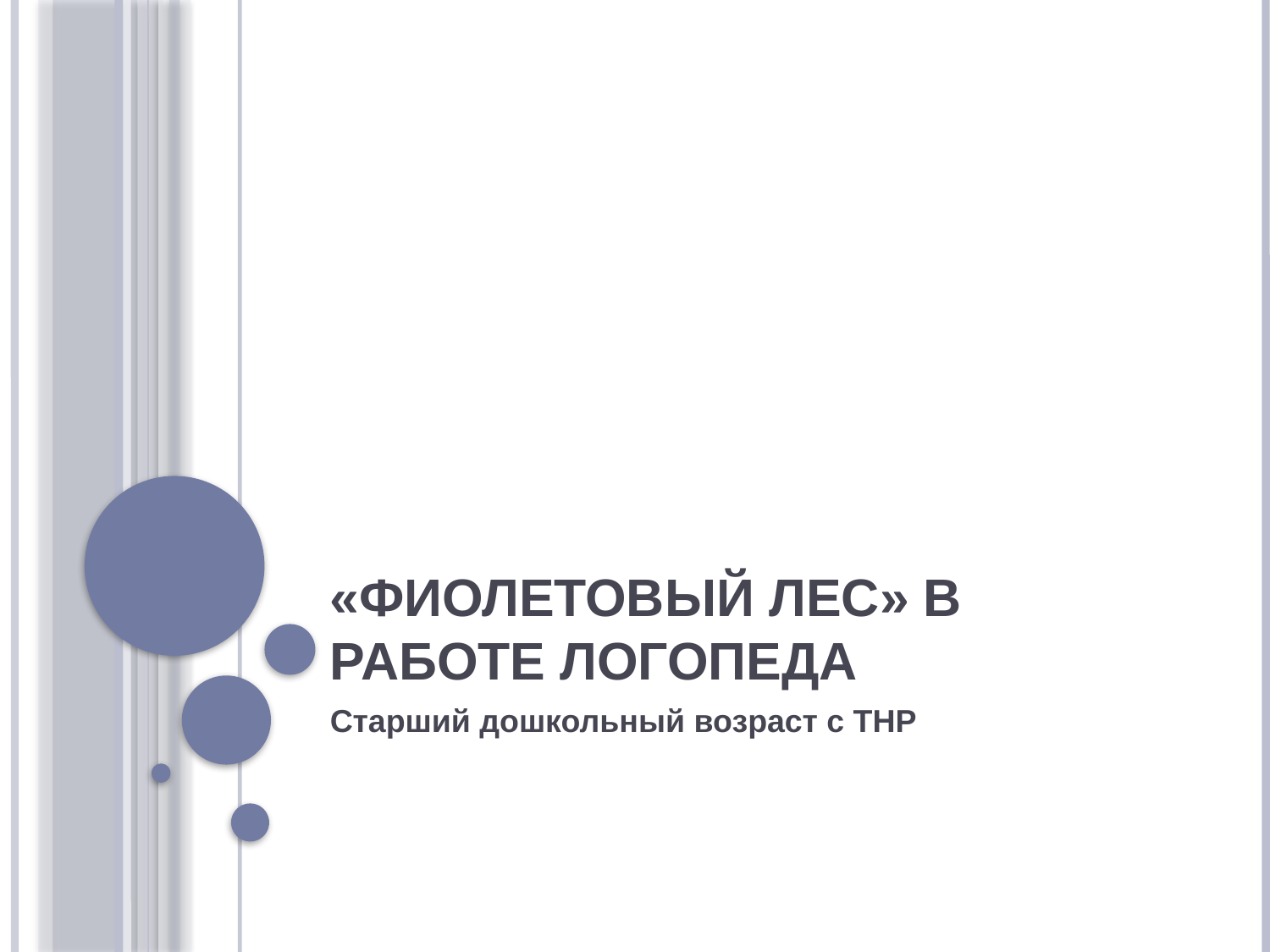

# «Фиолетовый лес» в работе логопеда
Старший дошкольный возраст с ТНР